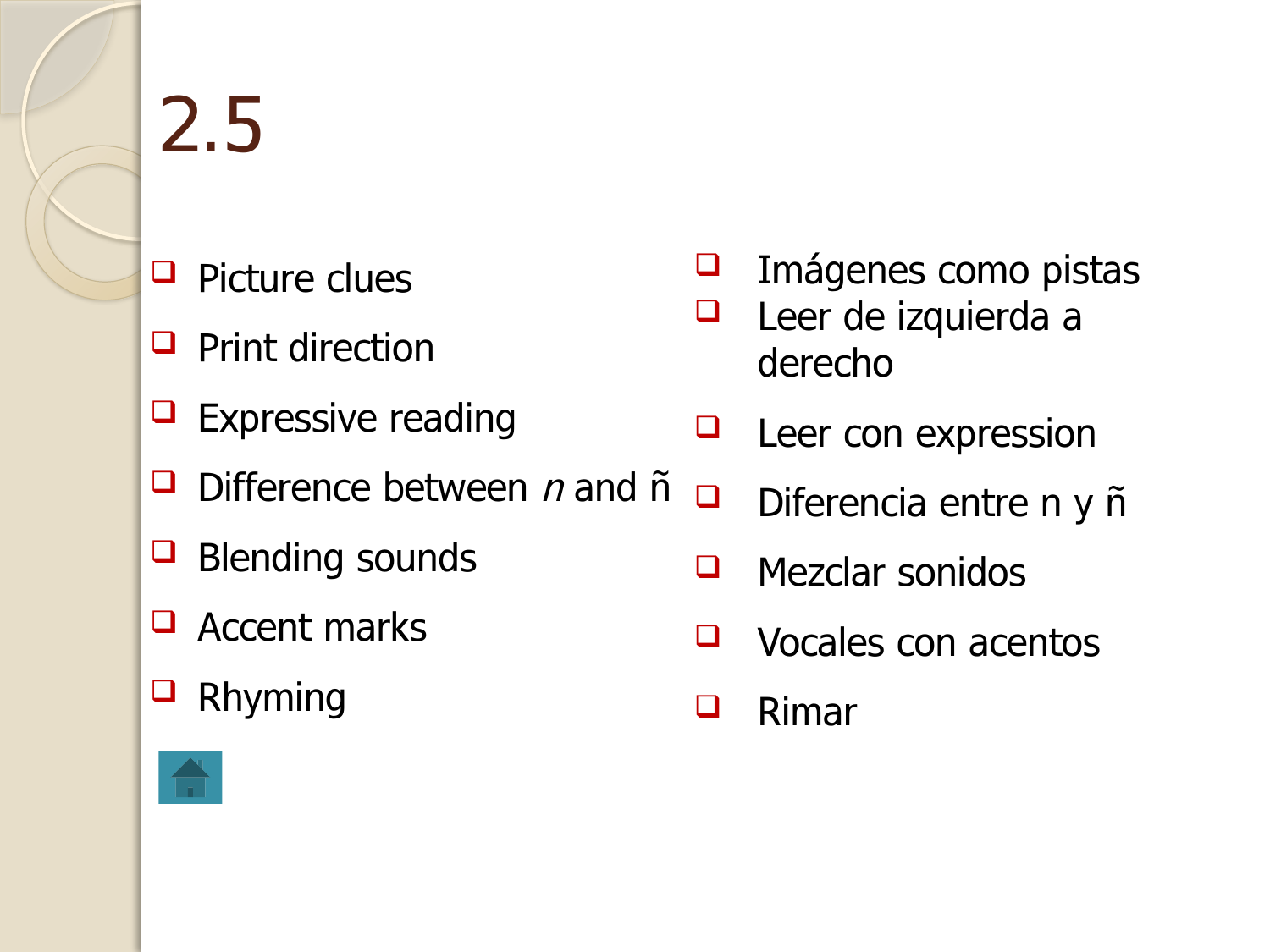

# 2.5
Imágenes como pistas
Leer de izquierda a derecho
Leer con expression
Diferencia entre n y ñ
Mezclar sonidos
Vocales con acentos
Rimar
Picture clues
Print direction
Expressive reading
Difference between n and ñ
Blending sounds
Accent marks
Rhyming